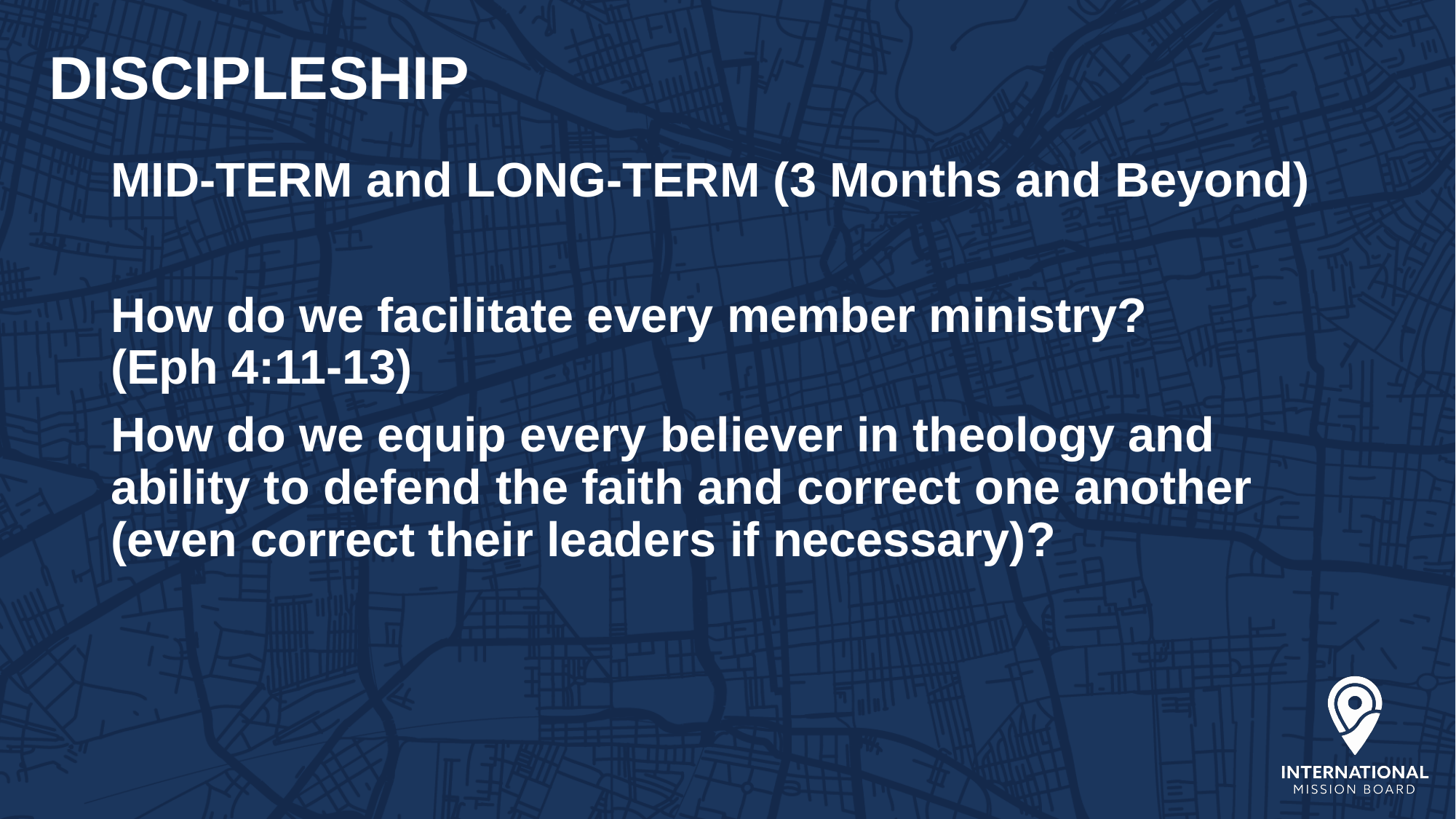

# DISCIPLESHIP
MID-TERM and LONG-TERM (3 Months and Beyond)

How do we facilitate every member ministry?         (Eph 4:11-13)
How do we equip every believer in theology and ability to defend the faith and correct one another (even correct their leaders if necessary)?